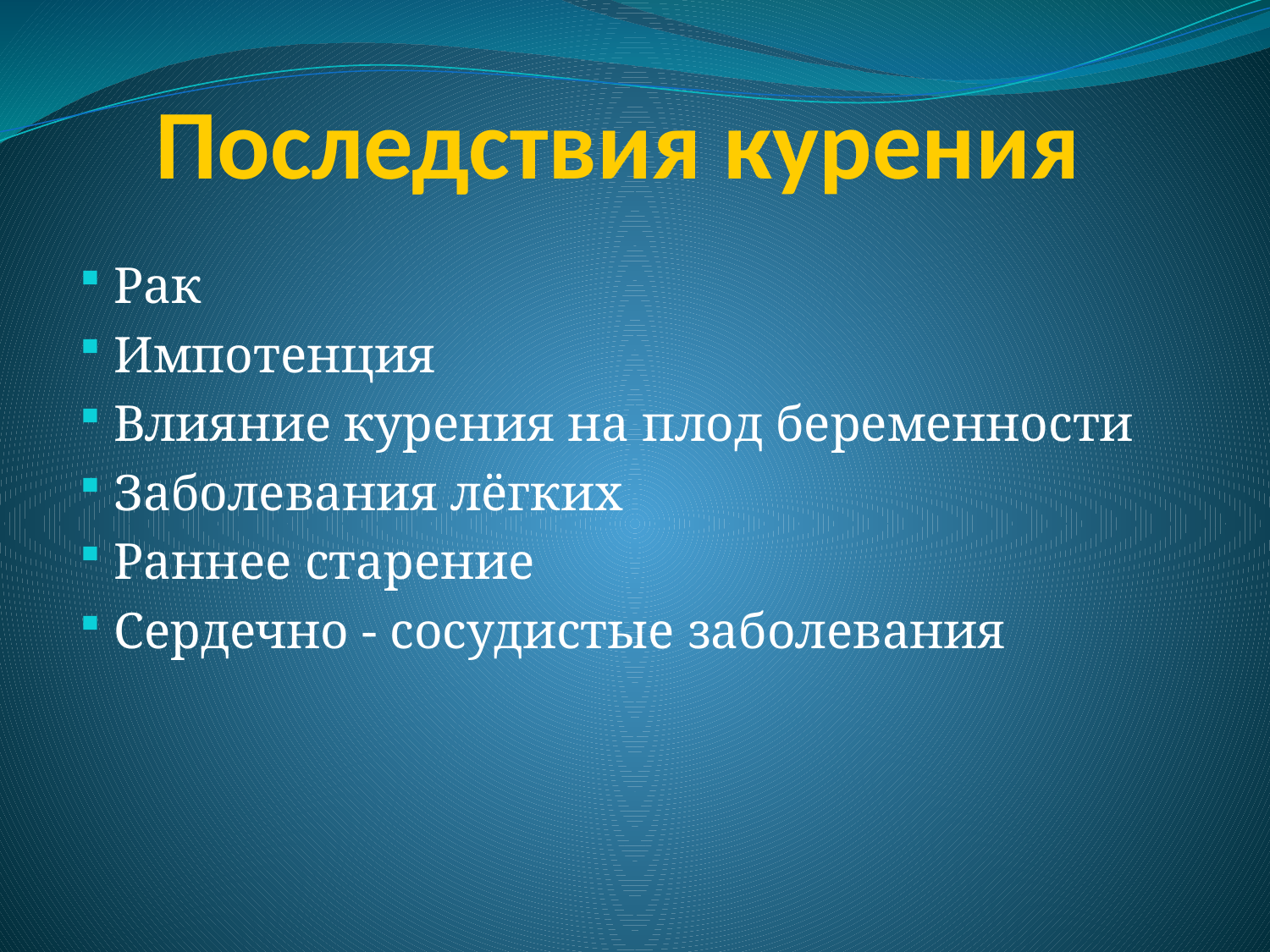

# Последствия курения
 Рак
 Импотенция
 Влияние курения на плод беременности
 Заболевания лёгких
 Раннее старение
 Сердечно - сосудистые заболевания